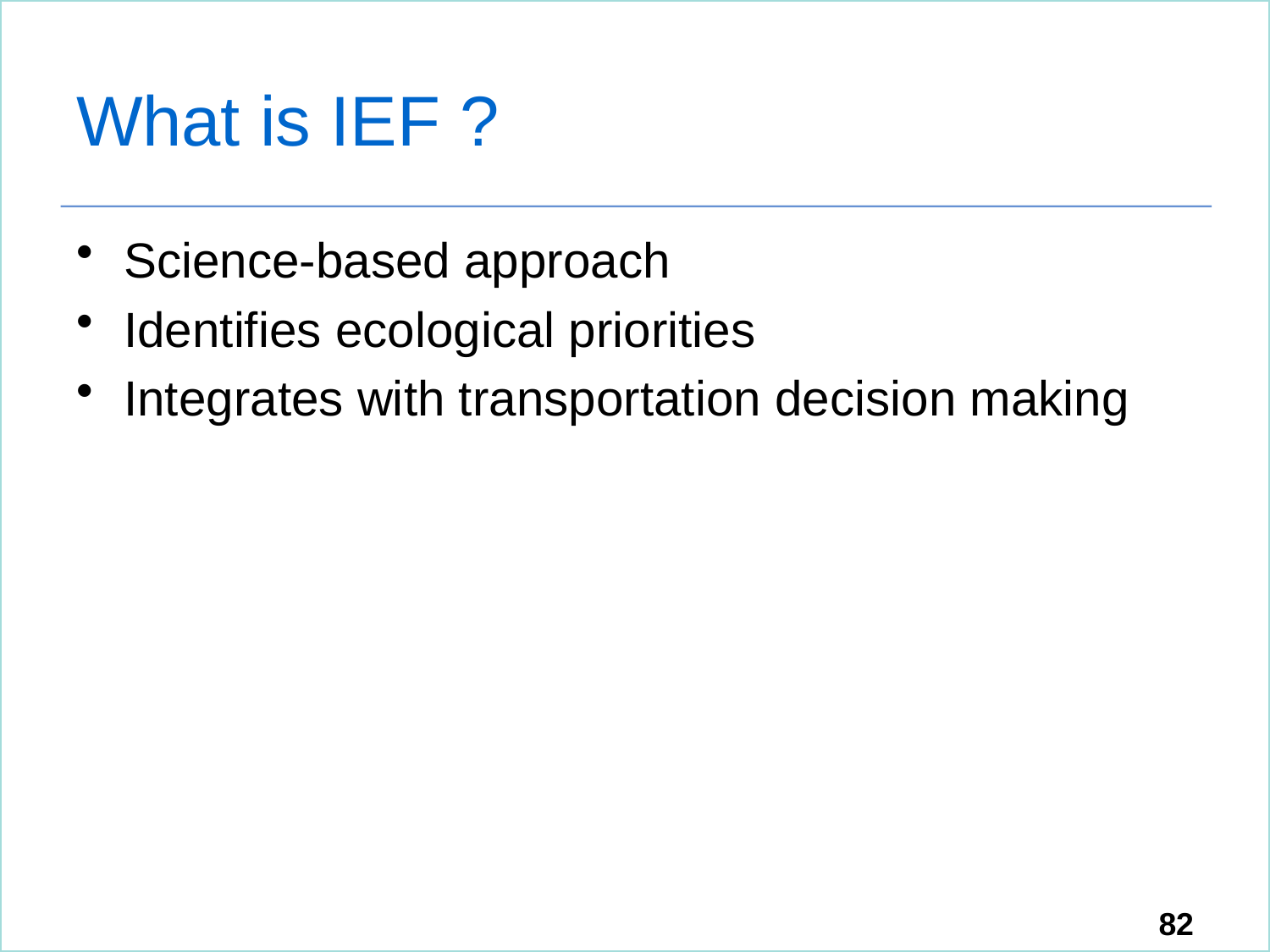

# What is IEF ?
Science-based approach
Identifies ecological priorities
Integrates with transportation decision making
82